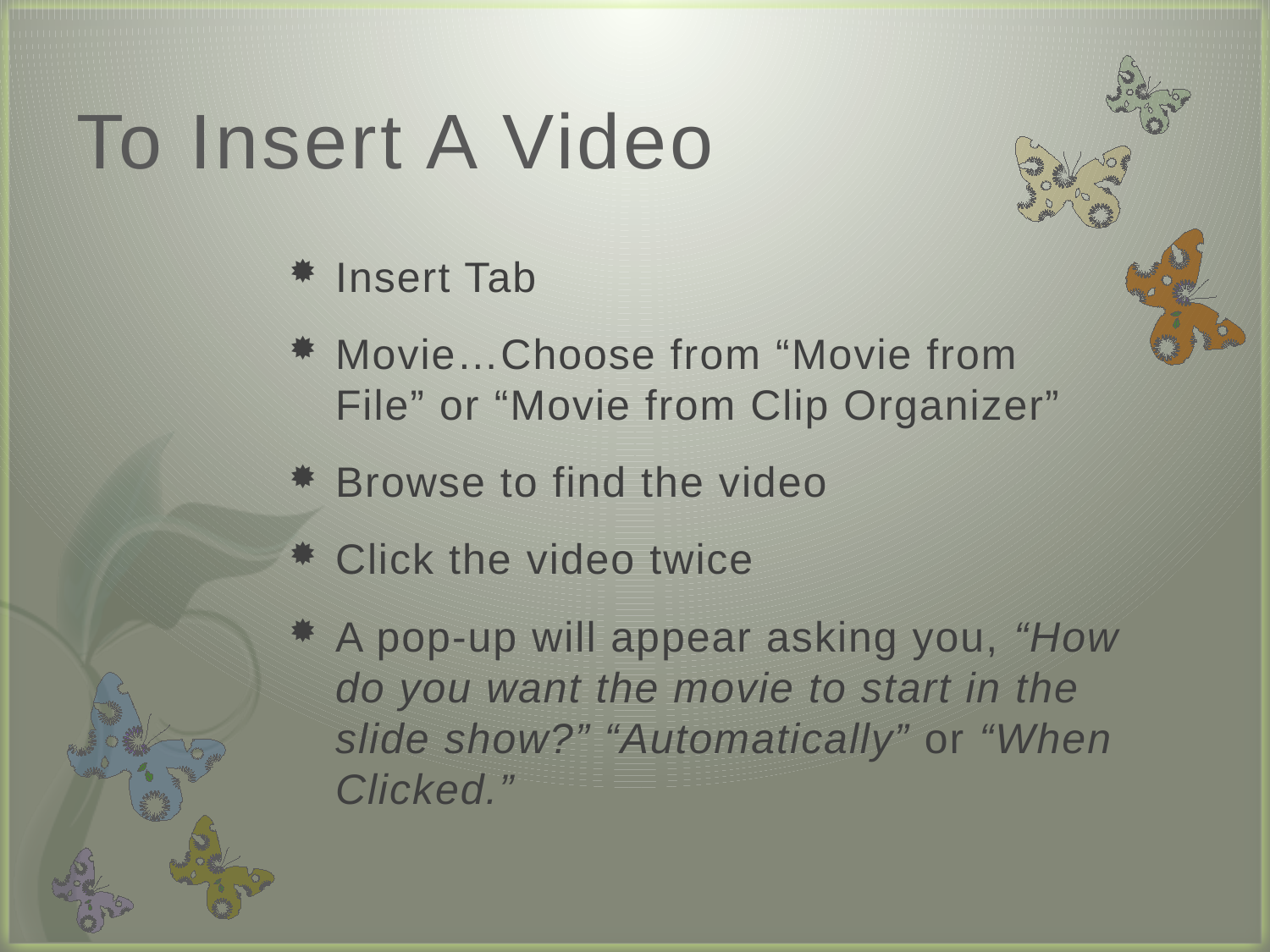

# To Insert A Video
Insert Tab
Movie…Choose from “Movie from File” or “Movie from Clip Organizer”
Browse to find the video
Click the video twice
A pop-up will appear asking you, “How do you want the movie to start in the slide show?” “Automatically” or “When Clicked.”